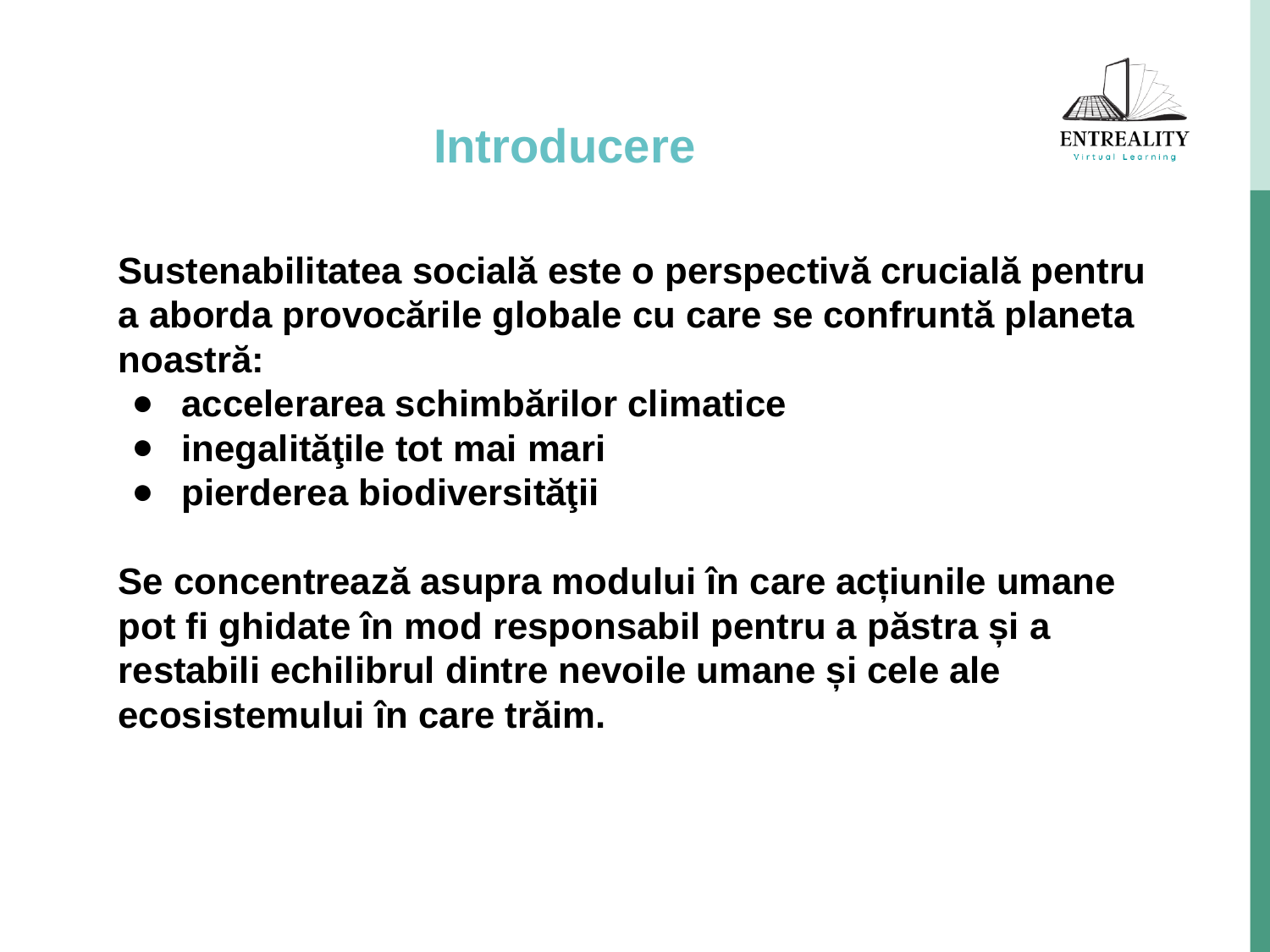

Introducere
Sustenabilitatea socială este o perspectivă crucială pentru a aborda provocările globale cu care se confruntă planeta noastră:
accelerarea schimbărilor climatice
inegalităţile tot mai mari
pierderea biodiversităţii

Se concentrează asupra modului în care acțiunile umane pot fi ghidate în mod responsabil pentru a păstra și a restabili echilibrul dintre nevoile umane și cele ale ecosistemului în care trăim.